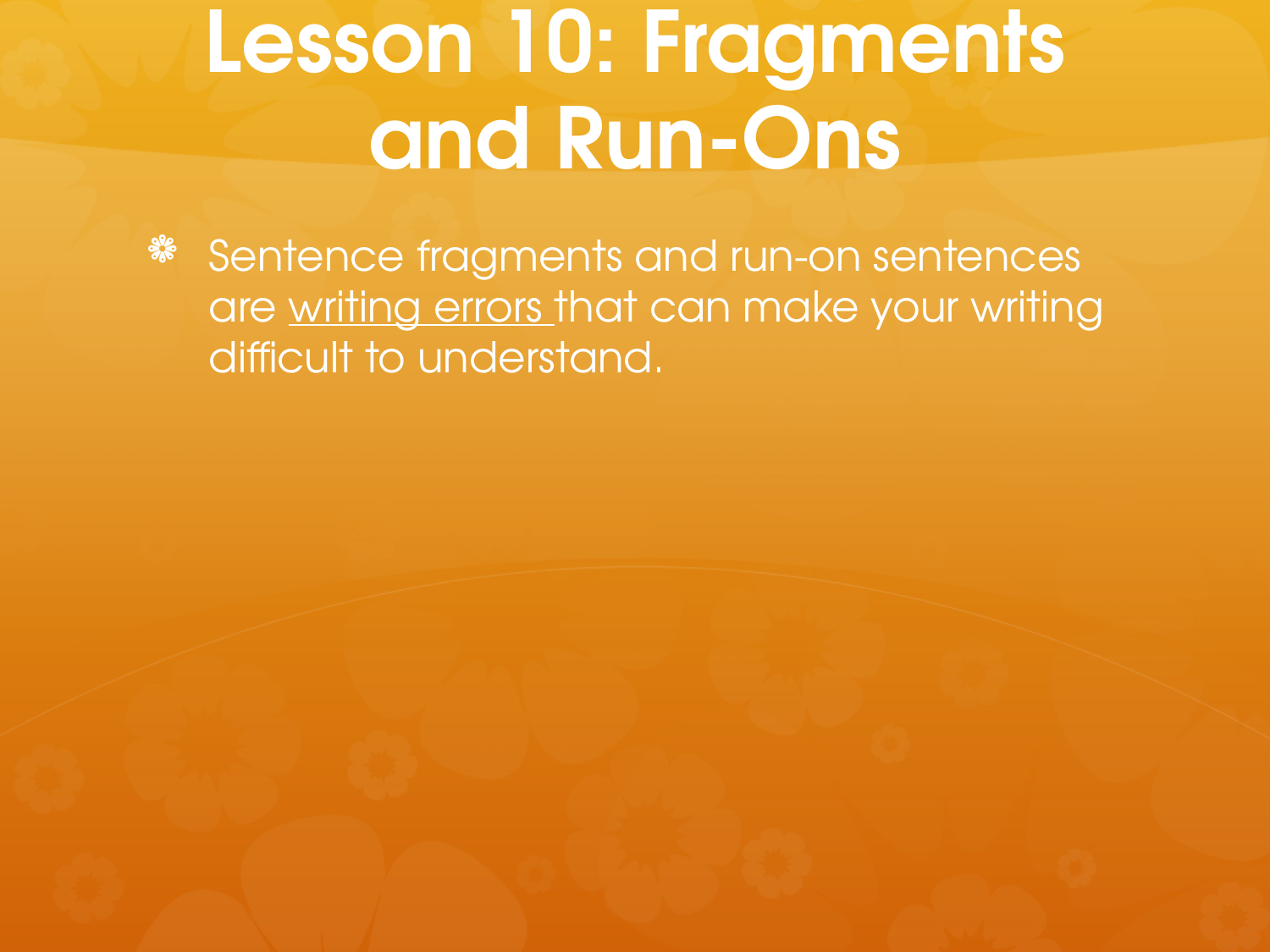

# Lesson 10: Fragments and Run-Ons
Sentence fragments and run-on sentences are writing errors that can make your writing difficult to understand.